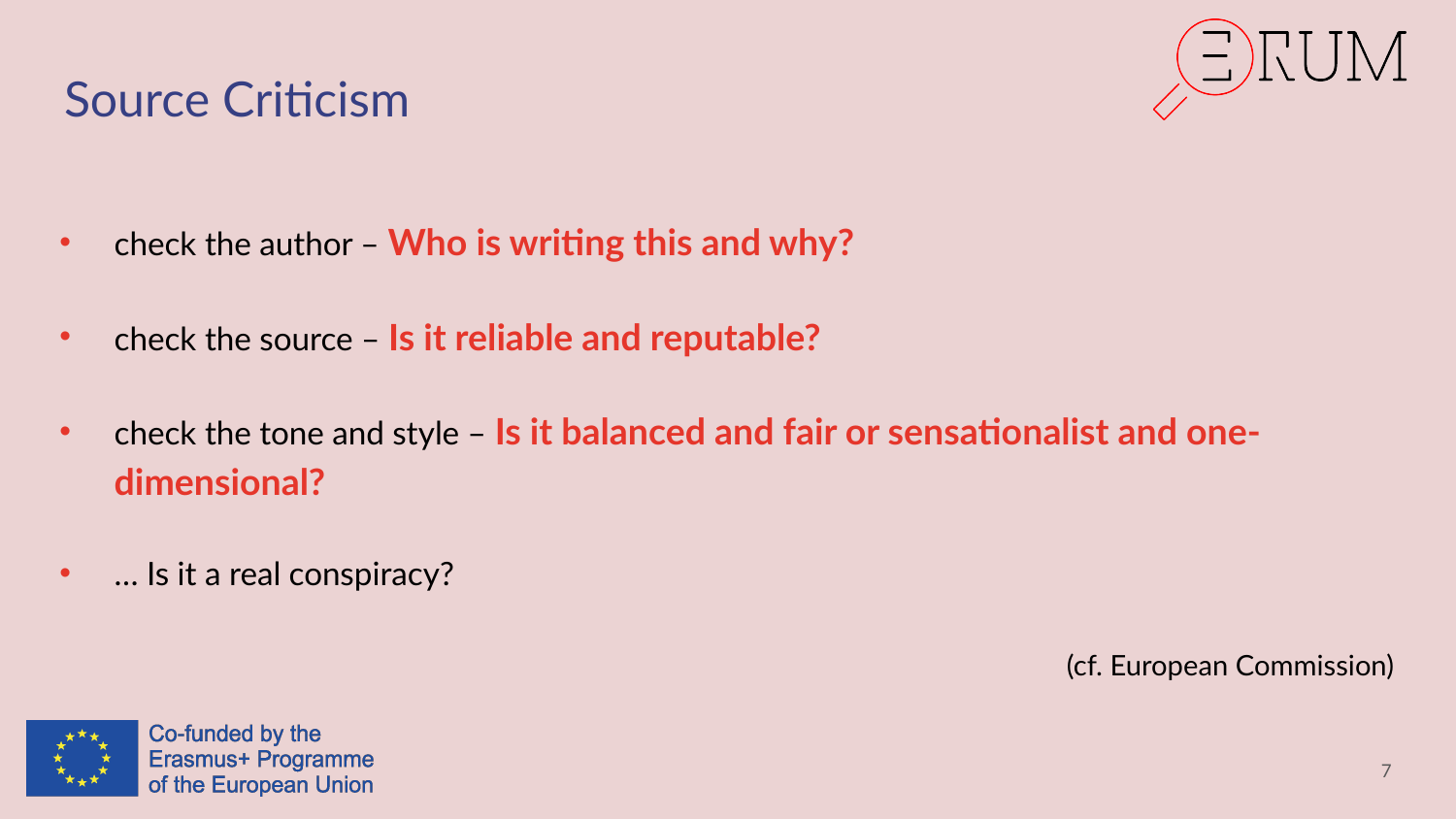

# Source Criticism
check the author – Who is writing this and why?

check the source – Is it reliable and reputable?

check the tone and style – Is it balanced and fair or sensationalist and one-dimensional?

… Is it a real conspiracy?
(cf. European Commission)
7